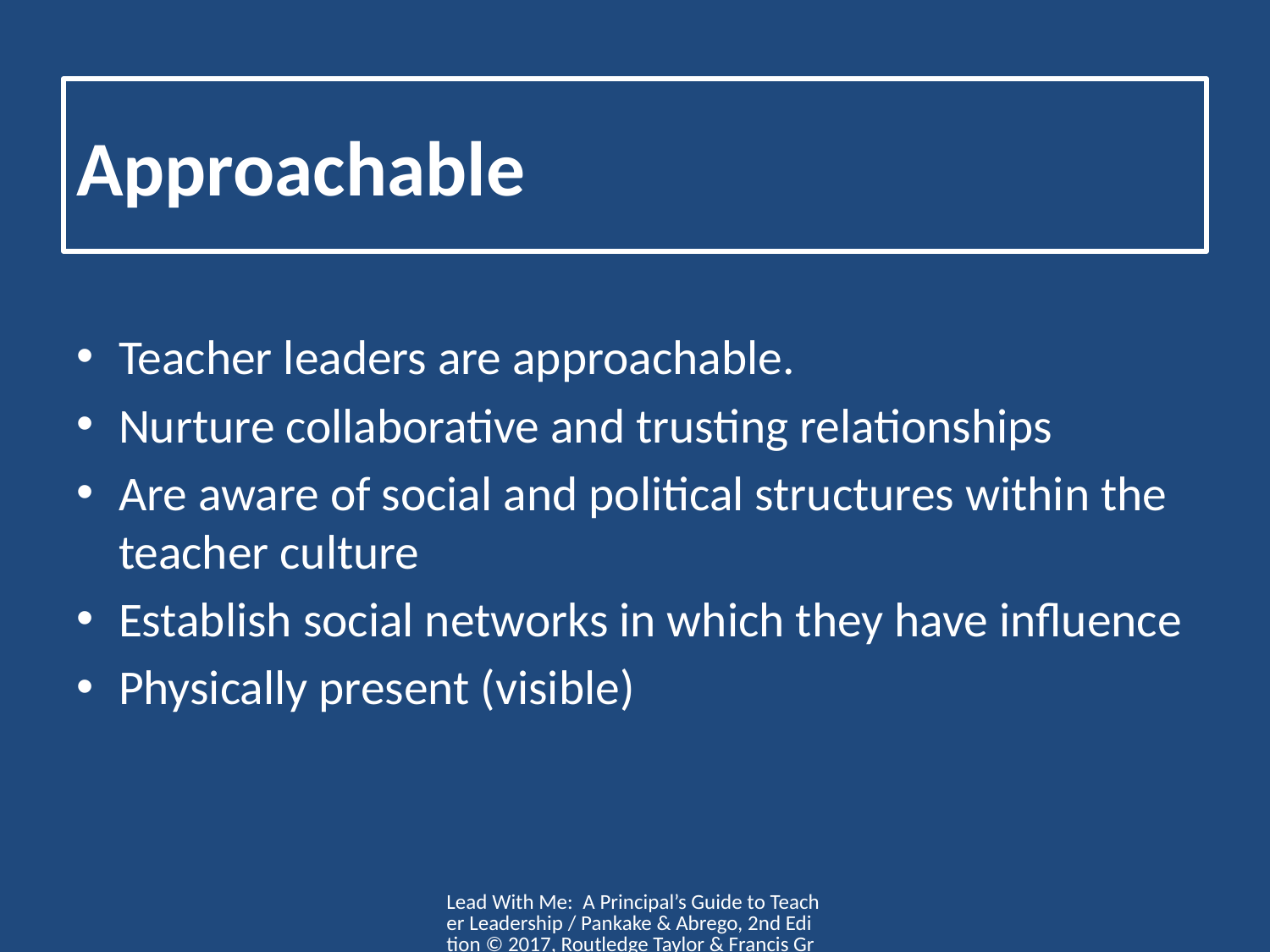

# Approachable
Teacher leaders are approachable.
Nurture collaborative and trusting relationships
Are aware of social and political structures within the teacher culture
Establish social networks in which they have influence
Physically present (visible)

Lead With Me:  A Principal’s Guide to Teacher Leadership / Pankake & Abrego, 2nd Edition © 2017, Routledge Taylor & Francis Group